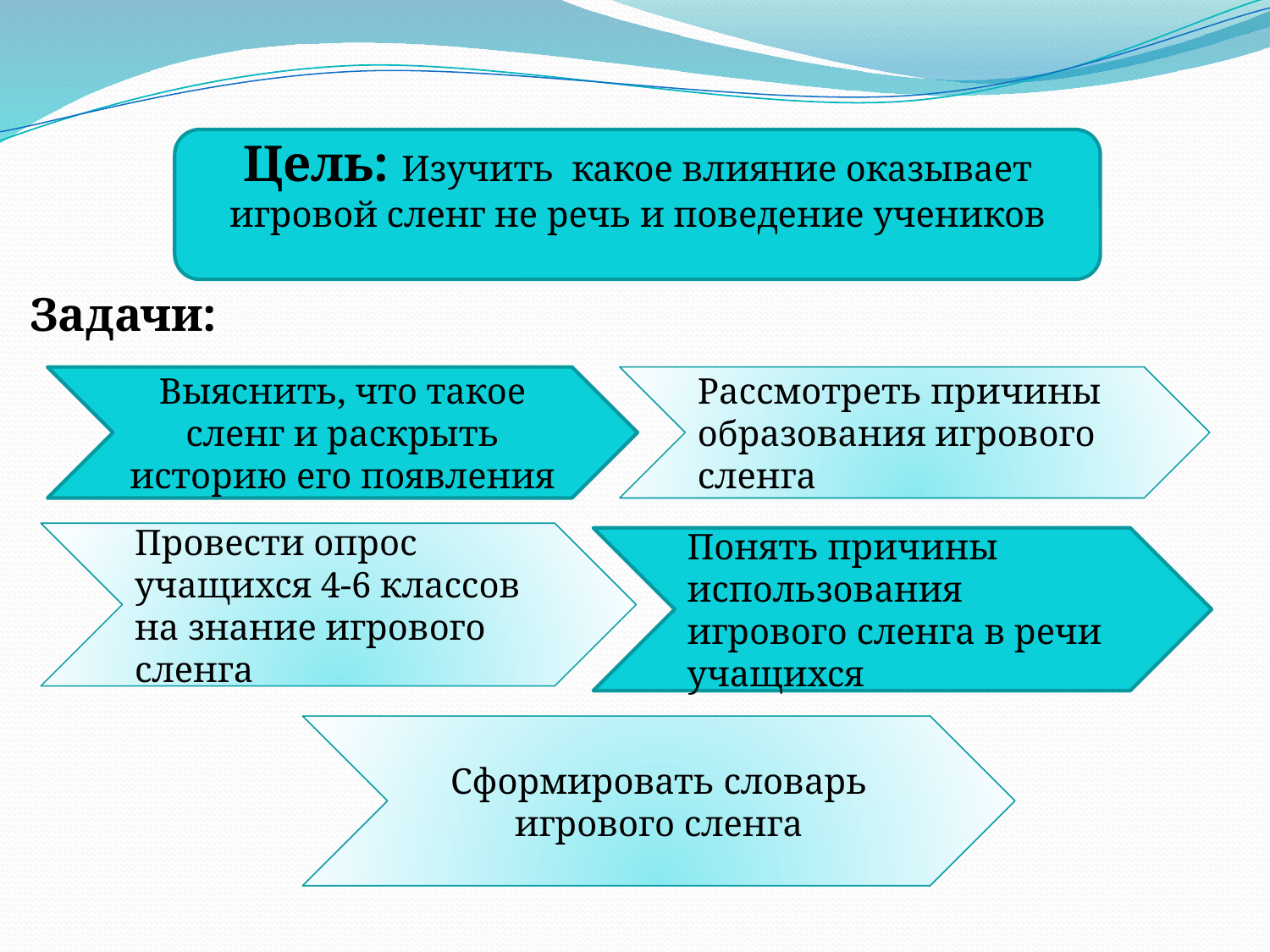

Задачи:

Цель: Изучить  какое влияние оказывает игровой сленг не речь и поведение учеников

Рассмотреть причины образования игрового сленга
Выяснить, что такое сленг и раскрыть историю его появления
Провести опрос учащихся 4-6 классов на знание игрового  сленга
Понять причины использования игрового сленга в речи учащихся
Сформировать словарь игрового сленга